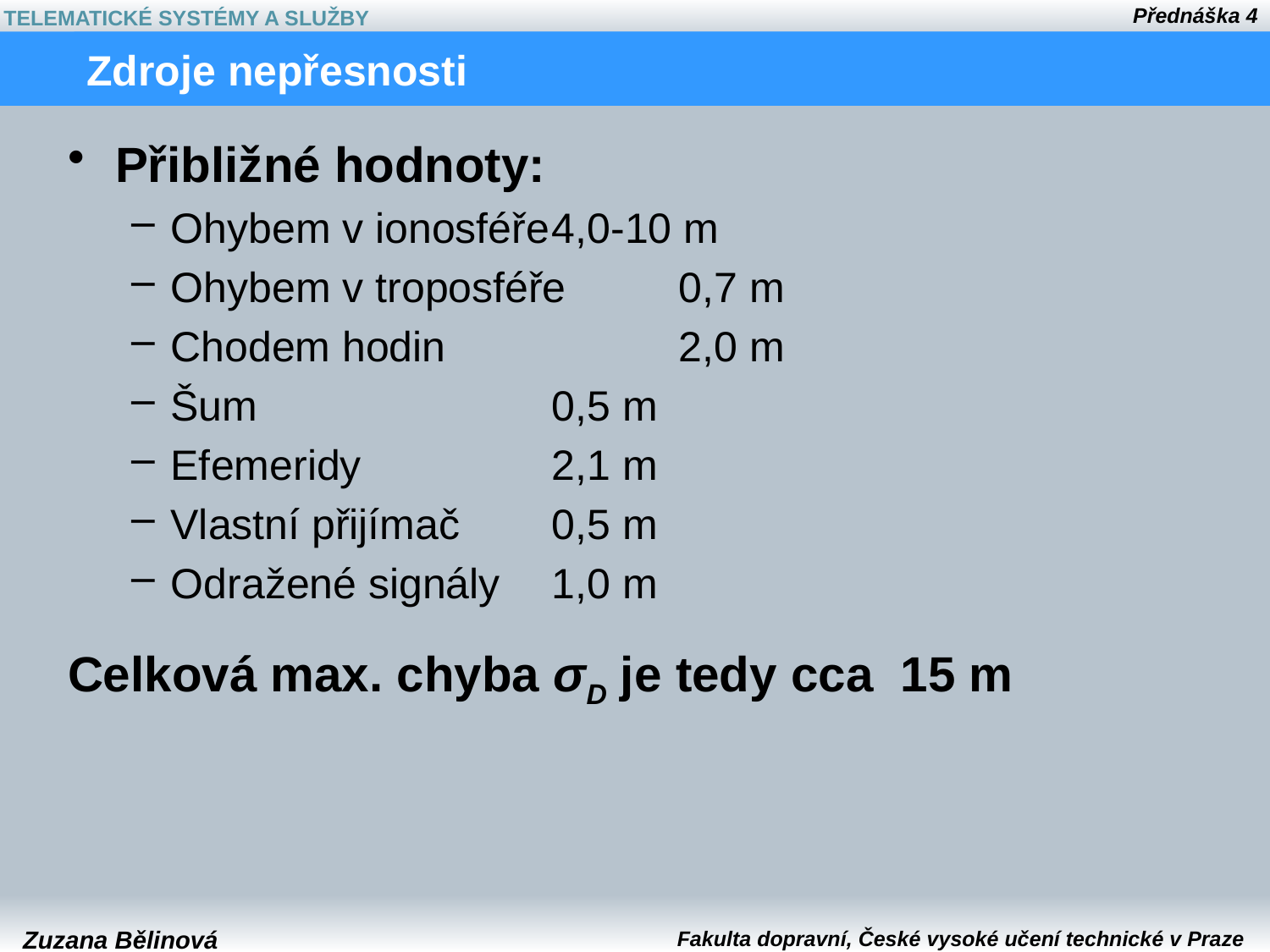

# Zdroje nepřesnosti
Přibližné hodnoty:
Ohybem v ionosféře	4,0-10 m
Ohybem v troposféře	0,7 m
Chodem hodin		2,0 m
Šum			0,5 m
Efemeridy		2,1 m
Vlastní přijímač	0,5 m
Odražené signály 	1,0 m

Celková max. chyba σD je tedy cca  15 m